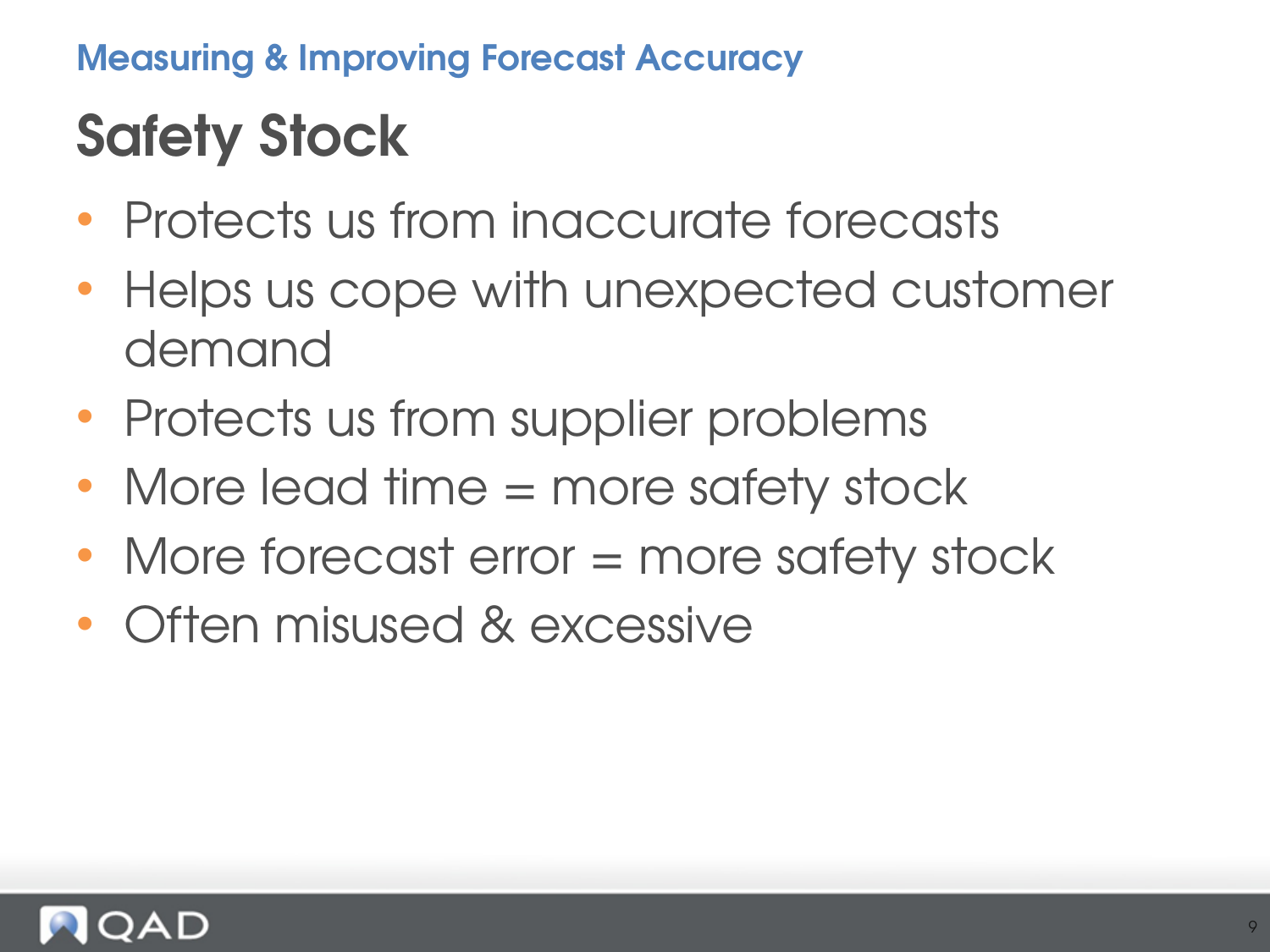

Measuring & Improving Forecast Accuracy
# Safety Stock
Protects us from inaccurate forecasts
Helps us cope with unexpected customer demand
Protects us from supplier problems
More lead time = more safety stock
More forecast error = more safety stock
Often misused & excessive

9